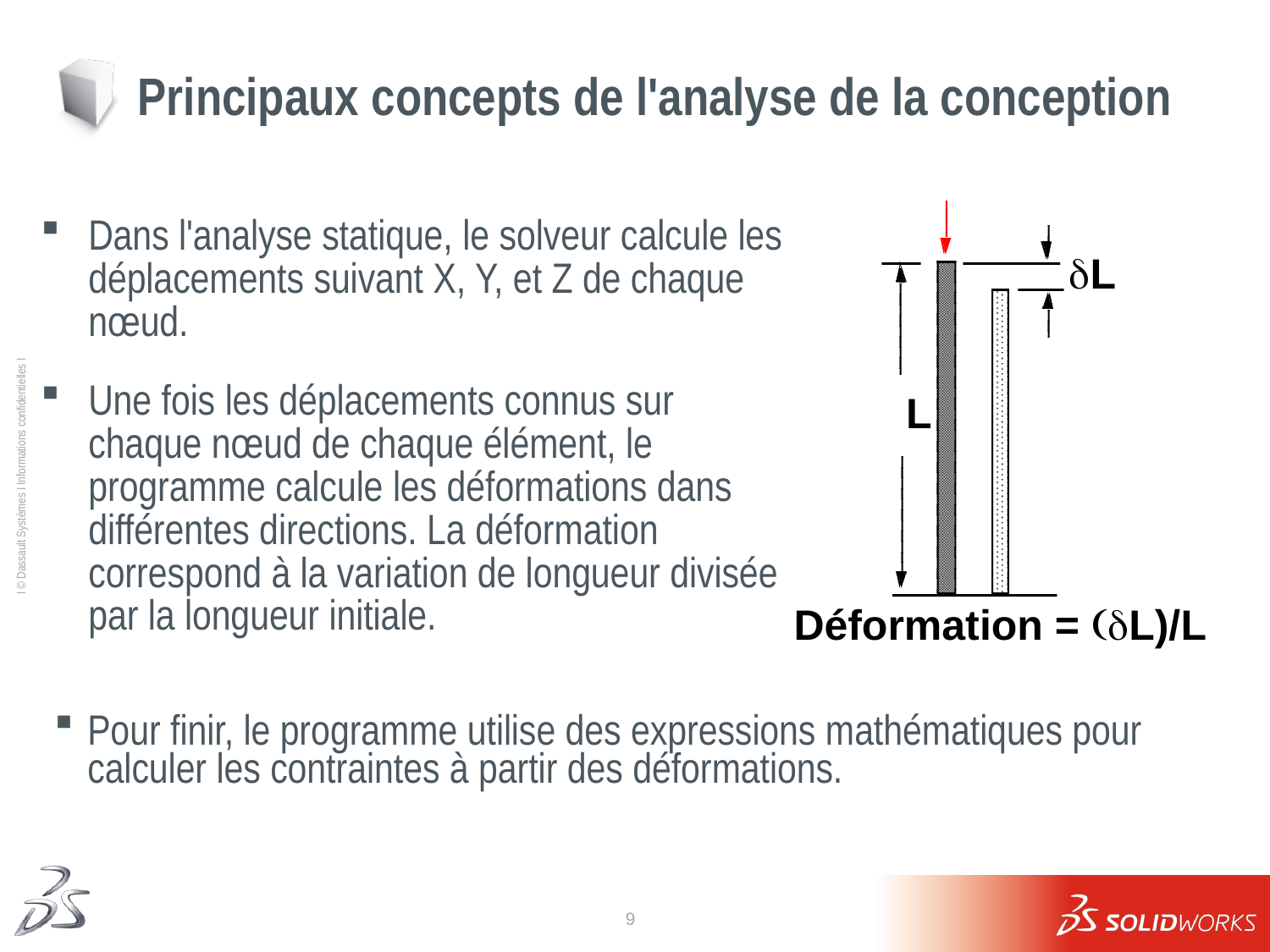

# Principaux concepts de l'analyse de la conception

L

Dans l'analyse statique, le solveur calcule les déplacements suivant X, Y, et Z de chaque nœud.
Une fois les déplacements connus sur chaque nœud de chaque élément, le programme calcule les déformations dans différentes directions. La déformation correspond à la variation de longueur divisée par la longueur initiale.
δL
Déformation = (δL)/L
Pour finir, le programme utilise des expressions mathématiques pour calculer les contraintes à partir des déformations.